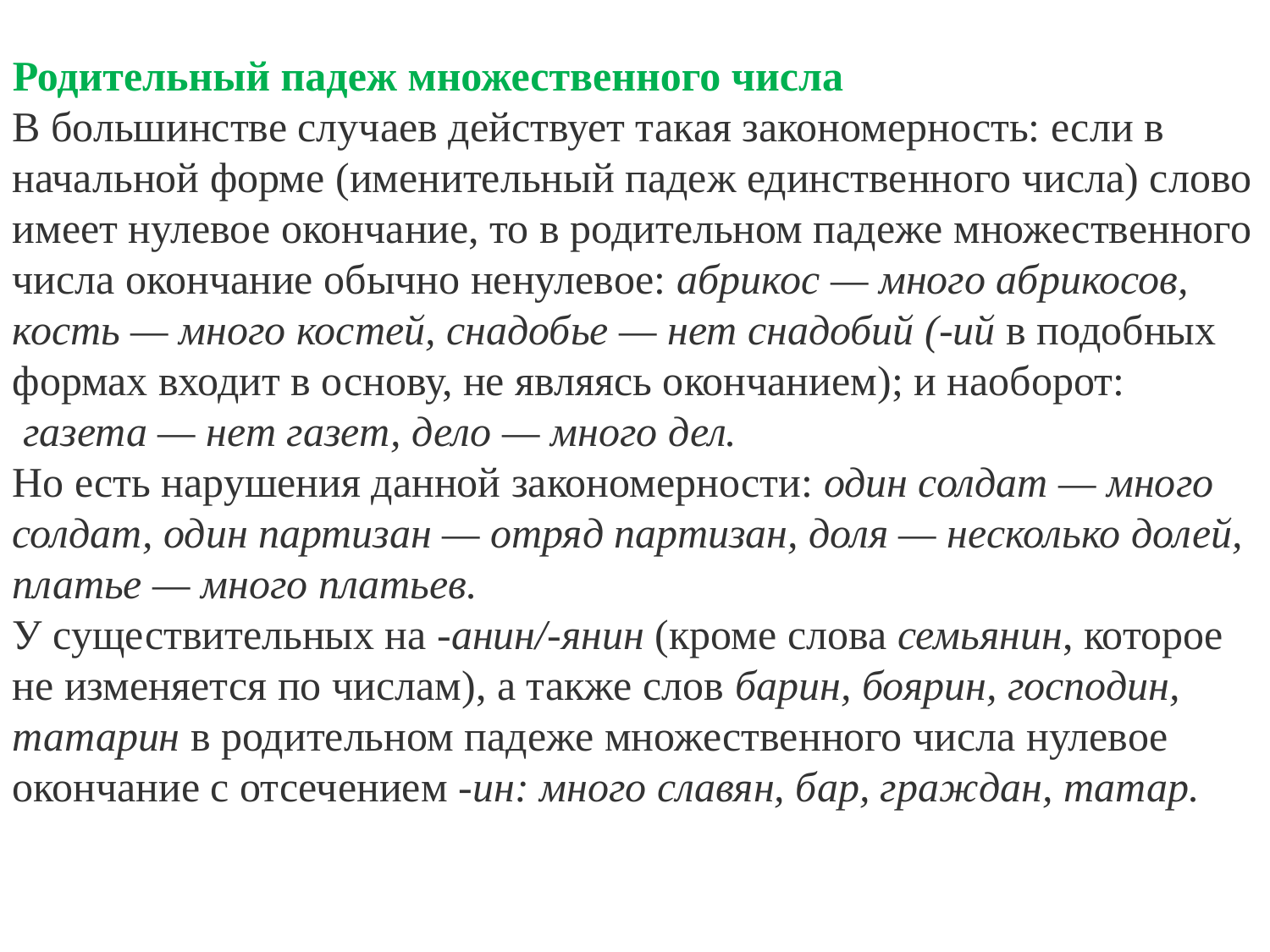

Родительный падеж множественного числа
В большинстве случаев действует такая закономерность: если в начальной форме (именительный падеж единственного числа) слово имеет нулевое окончание, то в родительном падеже множественного числа окончание обычно ненулевое: абрикос — много абрикосов, кость — много костей, снадобье — нет снадобий (-ий в подобных формах входит в основу, не являясь окончанием); и наоборот:
 газета — нет газет, дело — много дел.
Но есть нарушения данной закономерности: один солдат — много солдат, один партизан — отряд партизан, доля — несколько долей, платье — много платьев.
У существительных на -анин/-янин (кроме слова семьянин, которое не изменяется по числам), а также слов барин, боярин, господин, татарин в родительном падеже множественного числа нулевое окончание с отсечением -ин: много славян, бар, граждан, татар.